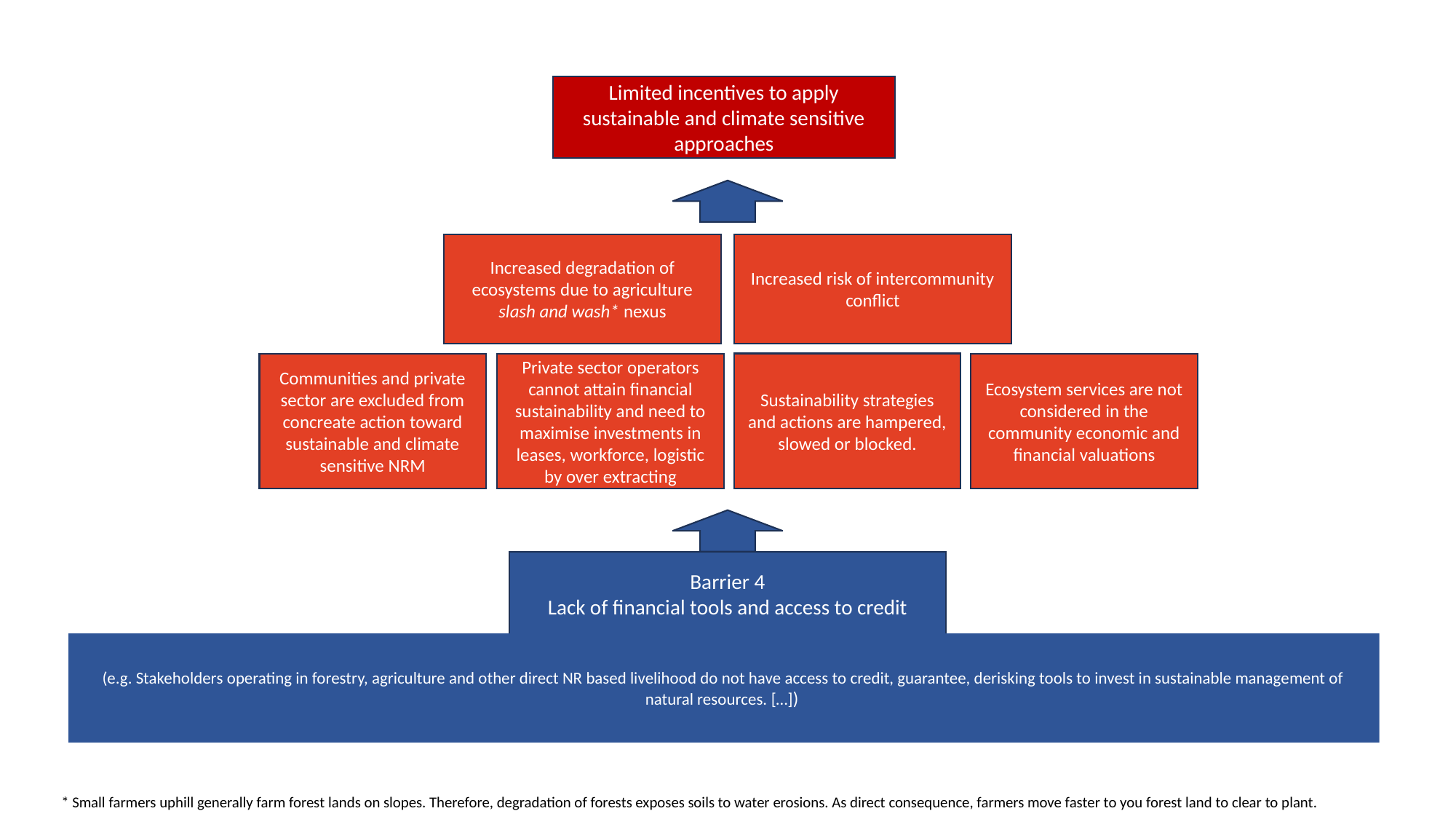

Limited incentives to apply sustainable and climate sensitive approaches

Increased degradation of ecosystems due to agriculture slash and wash* nexus
Increased risk of intercommunity conflict
Sustainability strategies and actions are hampered, slowed or blocked.
Private sector operators cannot attain financial sustainability and need to maximise investments in leases, workforce, logistic by over extracting
Communities and private sector are excluded from concreate action toward sustainable and climate sensitive NRM
Ecosystem services are not considered in the community economic and financial valuations

Barrier 4
Lack of financial tools and access to credit
(e.g. Stakeholders operating in forestry, agriculture and other direct NR based livelihood do not have access to credit, guarantee, derisking tools to invest in sustainable management of natural resources. […])
* Small farmers uphill generally farm forest lands on slopes. Therefore, degradation of forests exposes soils to water erosions. As direct consequence, farmers move faster to you forest land to clear to plant.